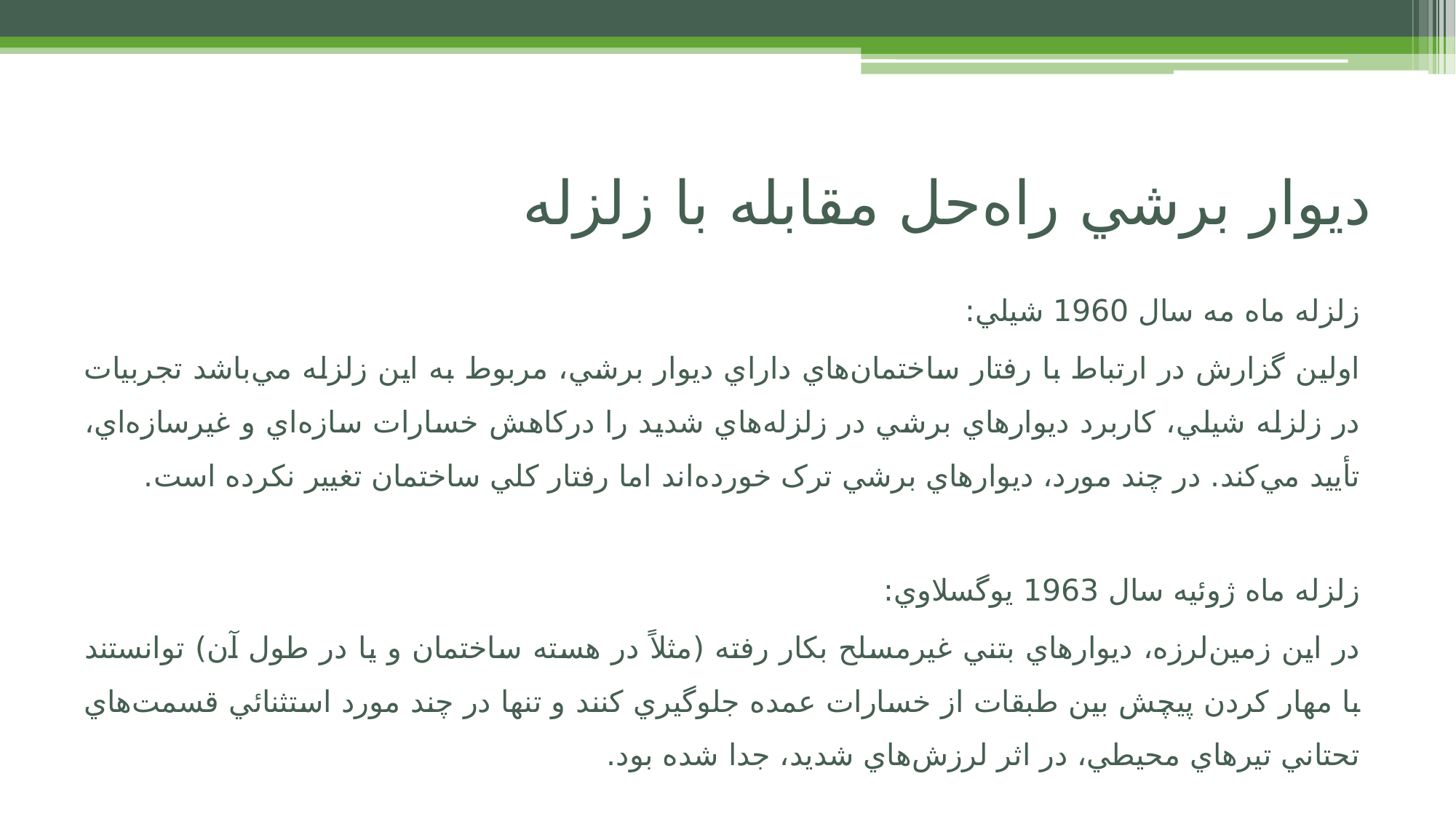

# ديوار برشي راه‌حل مقابله با زلزله
زلزله ماه مه سال 1960 شيلي:
اولين گزارش در ارتباط با رفتار ساختمان‌هاي داراي ديوار برشي، مربوط به اين زلزله مي‌باشد تجربيات در زلزله شيلي، کاربرد ديوارهاي برشي در زلزله‌هاي شديد را درکاهش خسارات سازه‌اي و غيرسازه‌اي، تأييد مي‌کند. در چند مورد، ديوارهاي برشي ترک خورده‌اند اما رفتار کلي ساختمان تغيير نکرده است.

زلزله ماه ژوئيه سال 1963 يوگسلاوي:
در اين زمين‌لرزه، ديوارهاي بتني غيرمسلح بکار رفته (مثلاً در هسته ساختمان و يا در طول آن) توانستند با مهار کردن پيچش بين طبقات از خسارات عمده جلوگيري کنند و تنها در چند مورد استثنائي قسمت‌هاي تحتاني تيرهاي محيطي، در اثر لرزش‌هاي شديد، جدا شده بود.